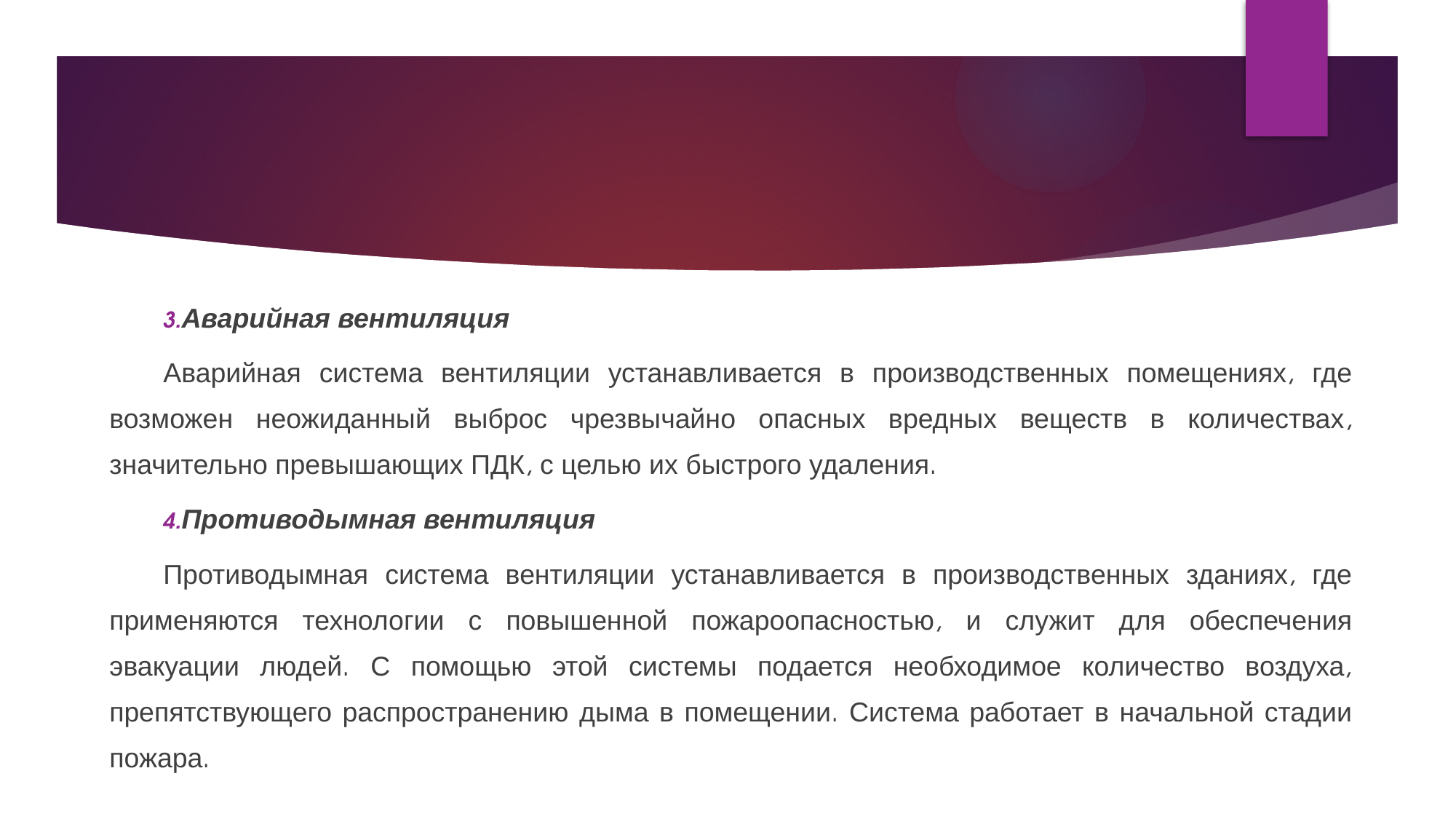

#
Аварийная вентиляция
Аварийная система вентиляции устанавливается в производственных помещениях, где возможен неожиданный выброс чрезвычайно опасных вредных веществ в количествах, значительно превышающих ПДК, с целью их быстрого удаления.
Противодымная вентиляция
Противодымная система вентиляции устанавливается в производственных зданиях, где применяются технологии с повышенной пожароопасностью, и служит для обеспечения эвакуации людей. С помощью этой системы подается необходимое количество воздуха, препятствующего распространению дыма в помещении. Система работает в начальной стадии пожара.